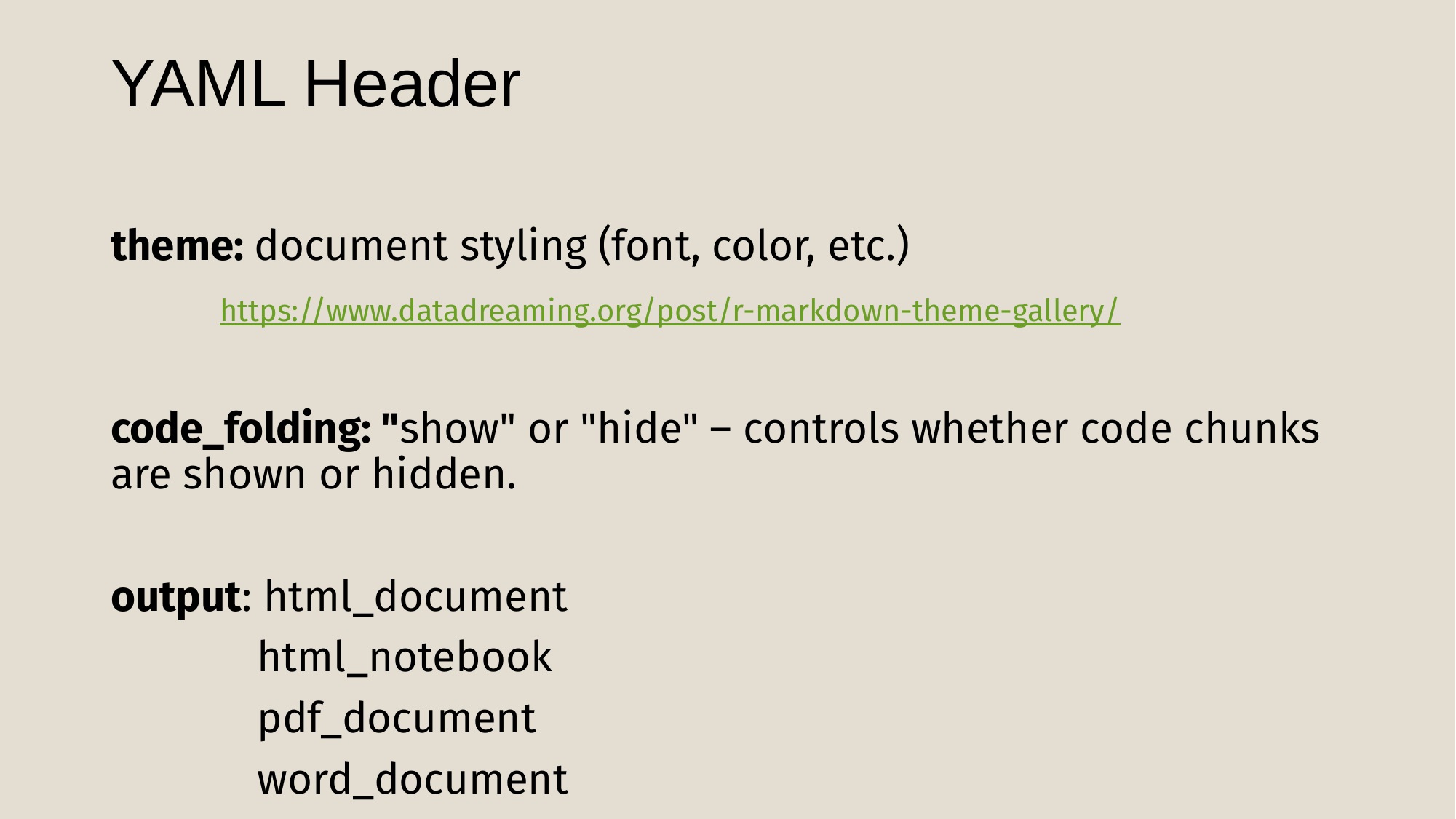

YAML Header
theme: document styling (font, color, etc.)
	https://www.datadreaming.org/post/r-markdown-theme-gallery/

code_folding: "show" or "hide" – controls whether code chunks are shown or hidden.

output: html_document
             html_notebook
             pdf_document
             word_document